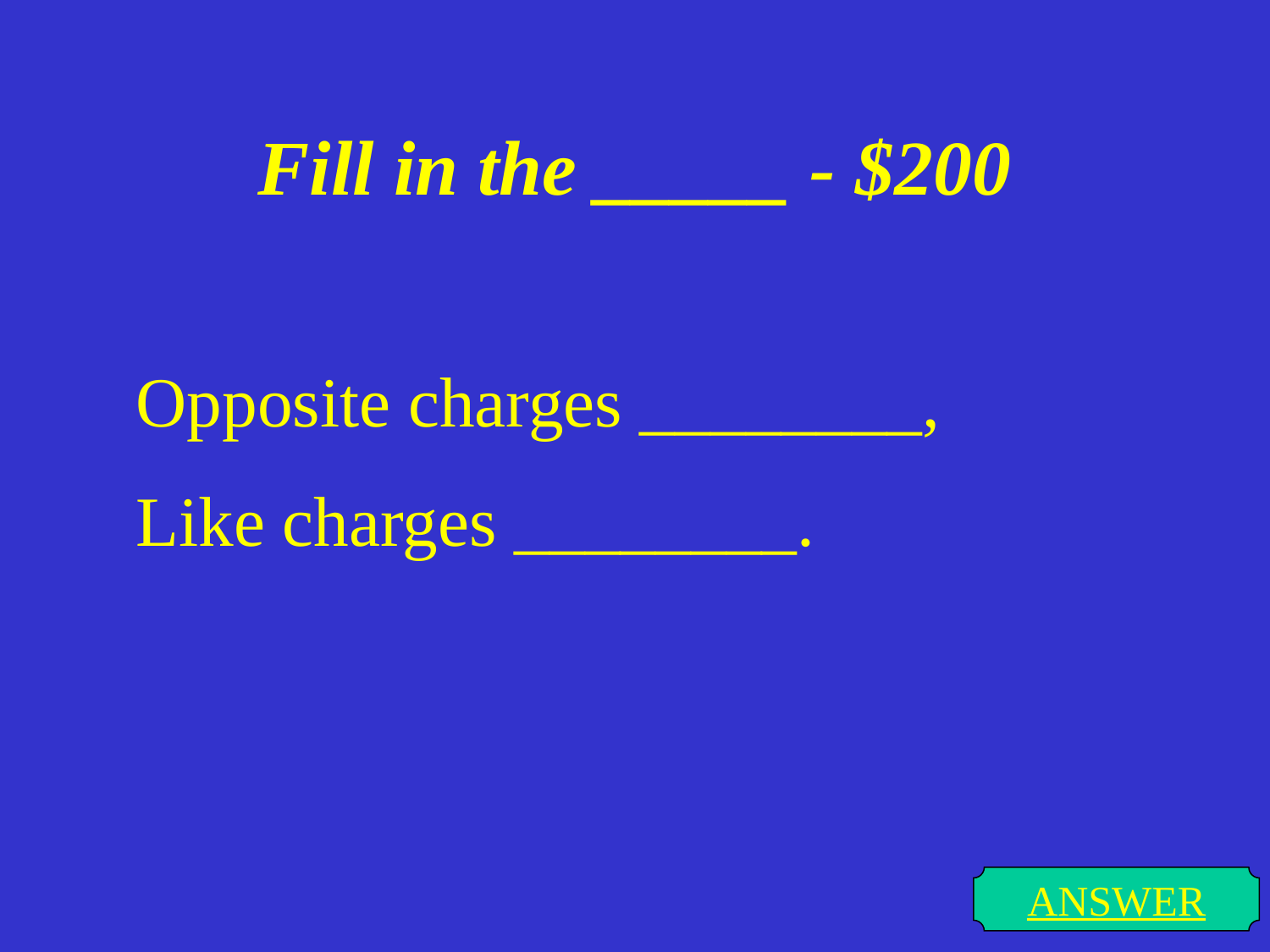

# Fill in the _____ - $200
Opposite charges ________,
Like charges ________.

ANSWER